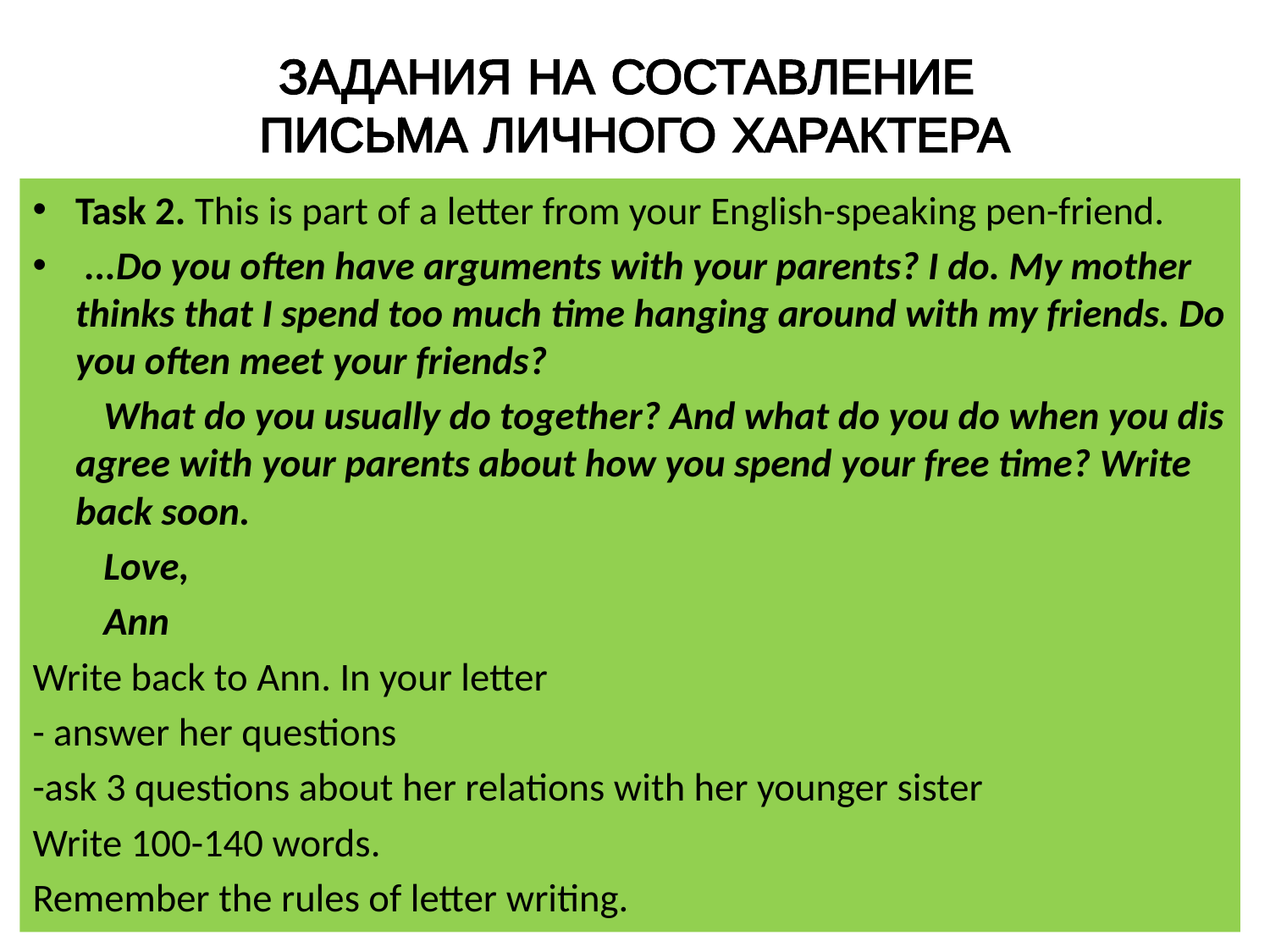

# ЗАДАНИЯ НА СОСТАВЛЕНИЕ ПИСЬМА ЛИЧНОГО ХАРАКТЕРА
Task 2. This is part of a letter from your English-speaking pen-friend.
 ...Do you often have arguments with your parents? I do. My mother thinks that I spend too much time hanging around with my friends. Do you often meet your friends?
        What do you usually do together? And what do you do when you dis­agree with your parents about how you spend your free time? Write back soon.
        Love,
        Ann
Write back to Ann. In your letter
- answer her questions
-ask 3 questions about her relations with her younger sister
Write 100-140 words.
Remember the rules of letter writing.